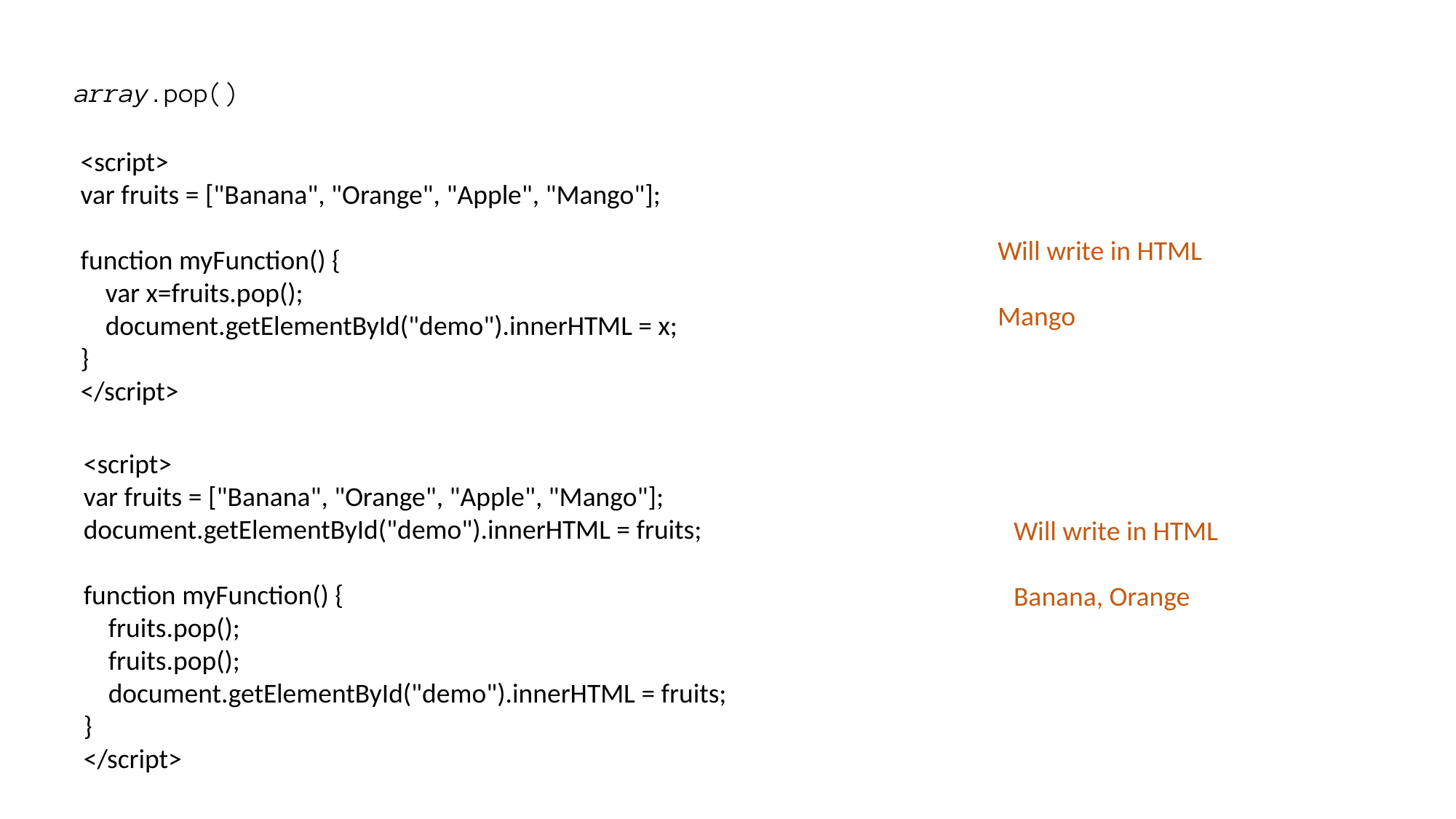

array.pop()
<script>
var fruits = ["Banana", "Orange", "Apple", "Mango"];

function myFunction() {
    var x=fruits.pop();
    document.getElementById("demo").innerHTML = x;
}
</script>
Will write in HTML

Mango
<script>
var fruits = ["Banana", "Orange", "Apple", "Mango"];
document.getElementById("demo").innerHTML = fruits;

function myFunction() {
    fruits.pop();
    fruits.pop();
    document.getElementById("demo").innerHTML = fruits;
}
</script>
Will write in HTML

Banana, Orange